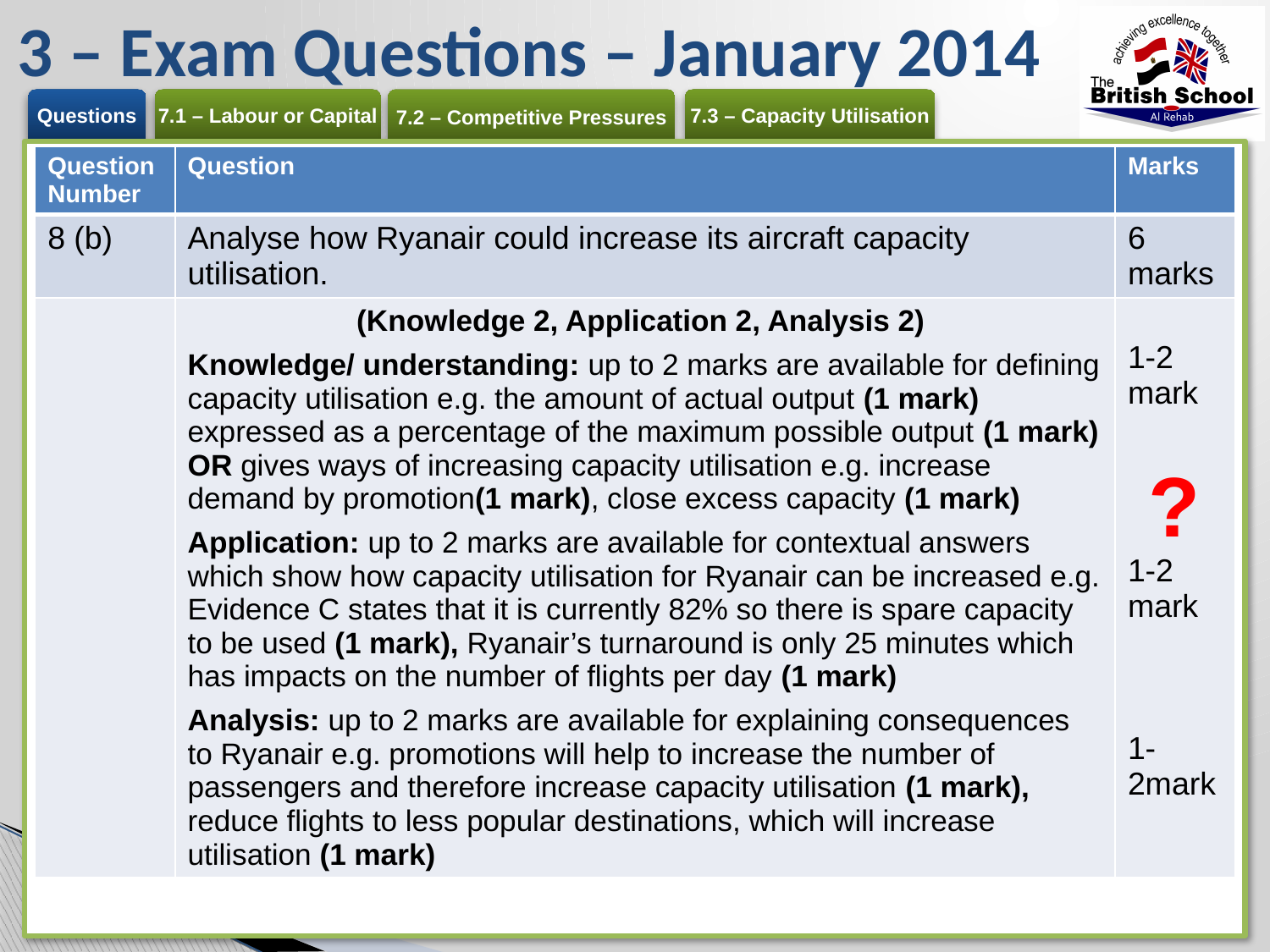

# 3 – Exam Questions – January 2014
| Question Number | Question | Marks |
| --- | --- | --- |
| 8 (b) | Analyse how Ryanair could increase its aircraft capacity utilisation. | 6 marks |
|  | (Knowledge 2, Application 2, Analysis 2) Knowledge/ understanding: up to 2 marks are available for defining capacity utilisation e.g. the amount of actual output (1 mark) expressed as a percentage of the maximum possible output (1 mark) OR gives ways of increasing capacity utilisation e.g. increase demand by promotion(1 mark), close excess capacity (1 mark) Application: up to 2 marks are available for contextual answers which show how capacity utilisation for Ryanair can be increased e.g. Evidence C states that it is currently 82% so there is spare capacity to be used (1 mark), Ryanair’s turnaround is only 25 minutes which has impacts on the number of flights per day (1 mark) Analysis: up to 2 marks are available for explaining consequences to Ryanair e.g. promotions will help to increase the number of passengers and therefore increase capacity utilisation (1 mark), reduce flights to less popular destinations, which will increase utilisation (1 mark) | 1-2 mark 1-2 mark 1-2mark |
?